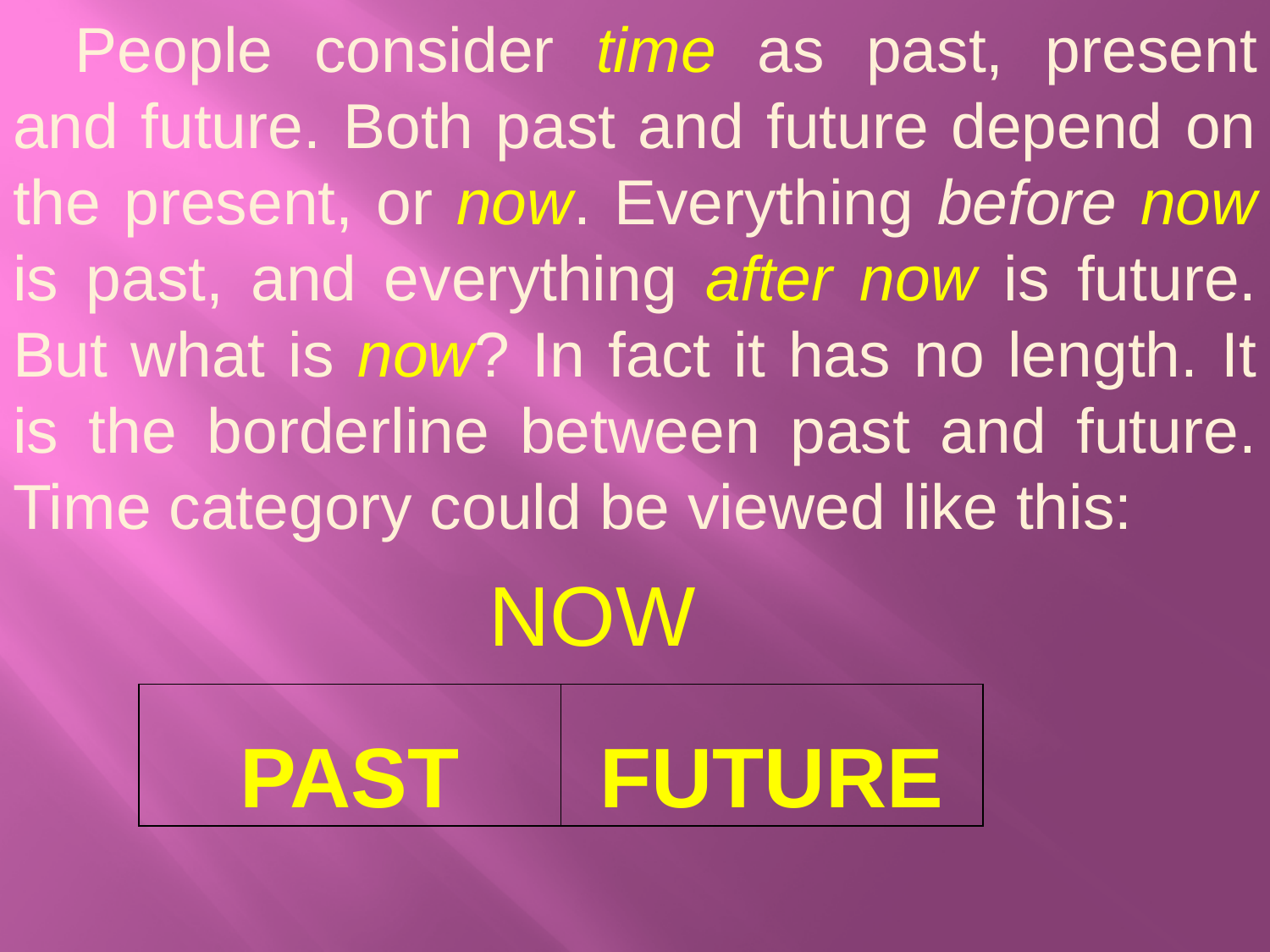

People consider time as past, present and future. Both past and future depend on the present, or now. Everything before now is past, and everything after now is future. But what is now? In fact it has no length. It is the borderline between past and future. Time category could be viewed like this:
NOW

| PAST | FUTURE |
| --- | --- |